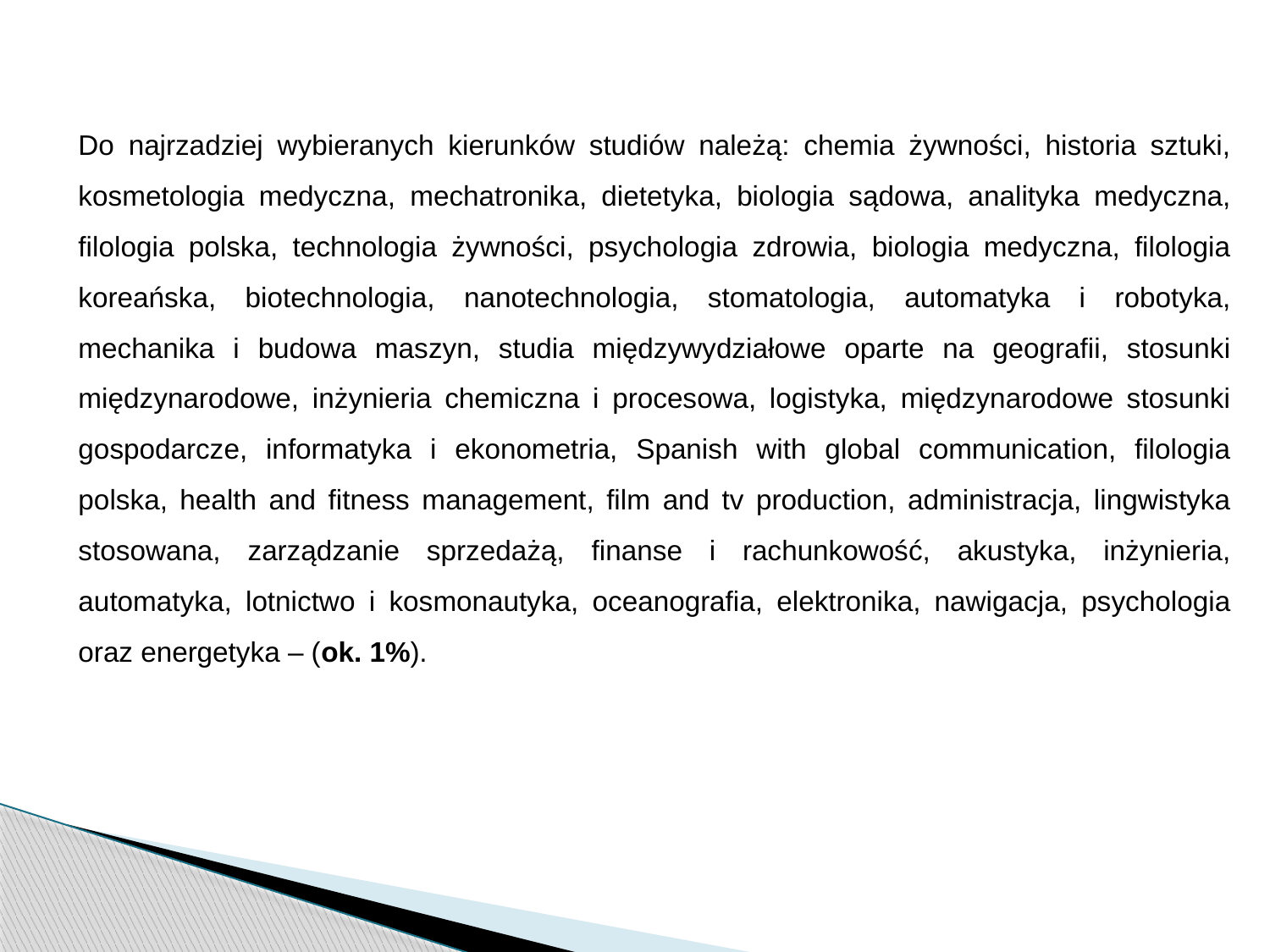

Do najrzadziej wybieranych kierunków studiów należą: chemia żywności, historia sztuki, kosmetologia medyczna, mechatronika, dietetyka, biologia sądowa, analityka medyczna, filologia polska, technologia żywności, psychologia zdrowia, biologia medyczna, filologia koreańska, biotechnologia, nanotechnologia, stomatologia, automatyka i robotyka, mechanika i budowa maszyn, studia międzywydziałowe oparte na geografii, stosunki międzynarodowe, inżynieria chemiczna i procesowa, logistyka, międzynarodowe stosunki gospodarcze, informatyka i ekonometria, Spanish with global communication, filologia polska, health and fitness management, film and tv production, administracja, lingwistyka stosowana, zarządzanie sprzedażą, finanse i rachunkowość, akustyka, inżynieria, automatyka, lotnictwo i kosmonautyka, oceanografia, elektronika, nawigacja, psychologia oraz energetyka – (ok. 1%).